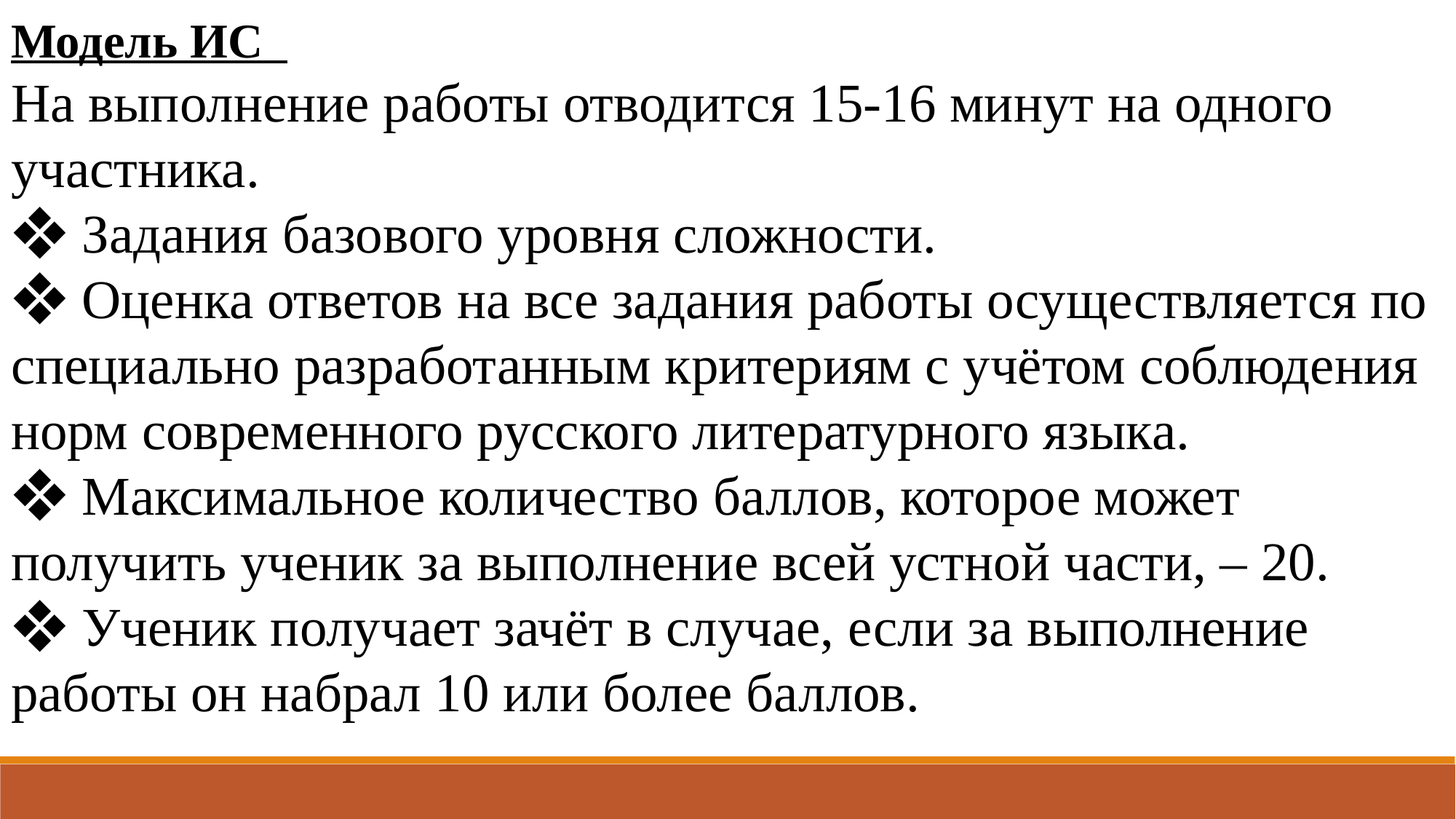

Модель ИС
На выполнение работы отводится 15-16 минут на одного участника.
❖ Задания базового уровня сложности.
❖ Оценка ответов на все задания работы осуществляется по специально разработанным критериям с учётом соблюдения норм современного русского литературного языка.
❖ Максимальное количество баллов, которое может получить ученик за выполнение всей устной части, – 20.
❖ Ученик получает зачёт в случае, если за выполнение работы он набрал 10 или более баллов.